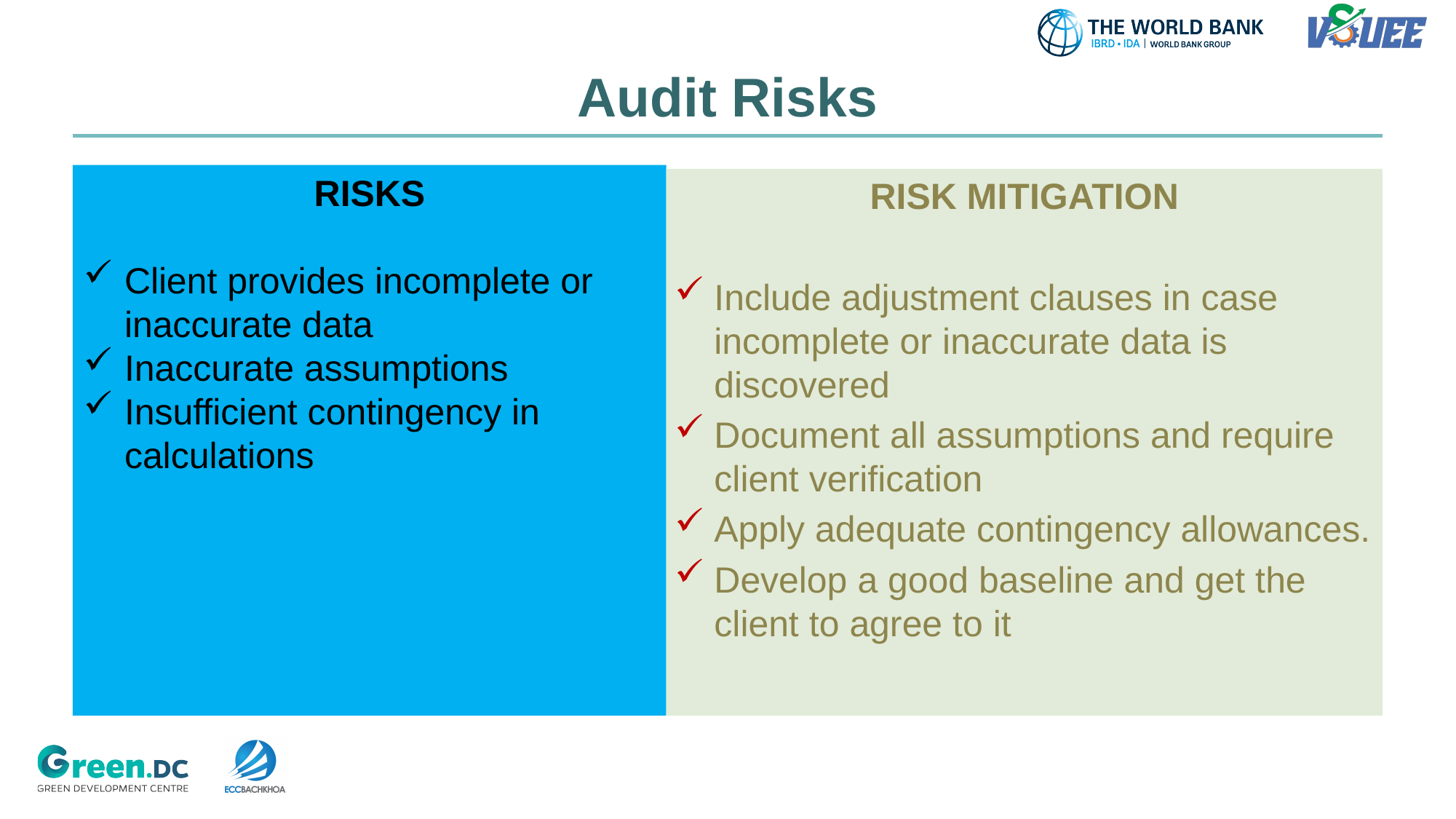

# Audit Risks
RISKS

Client provides incomplete or inaccurate data
Inaccurate assumptions
Insufficient contingency in calculations
RISK MITIGATION

Include adjustment clauses in case incomplete or inaccurate data is discovered
Document all assumptions and require client verification
Apply adequate contingency allowances.
Develop a good baseline and get the client to agree to it